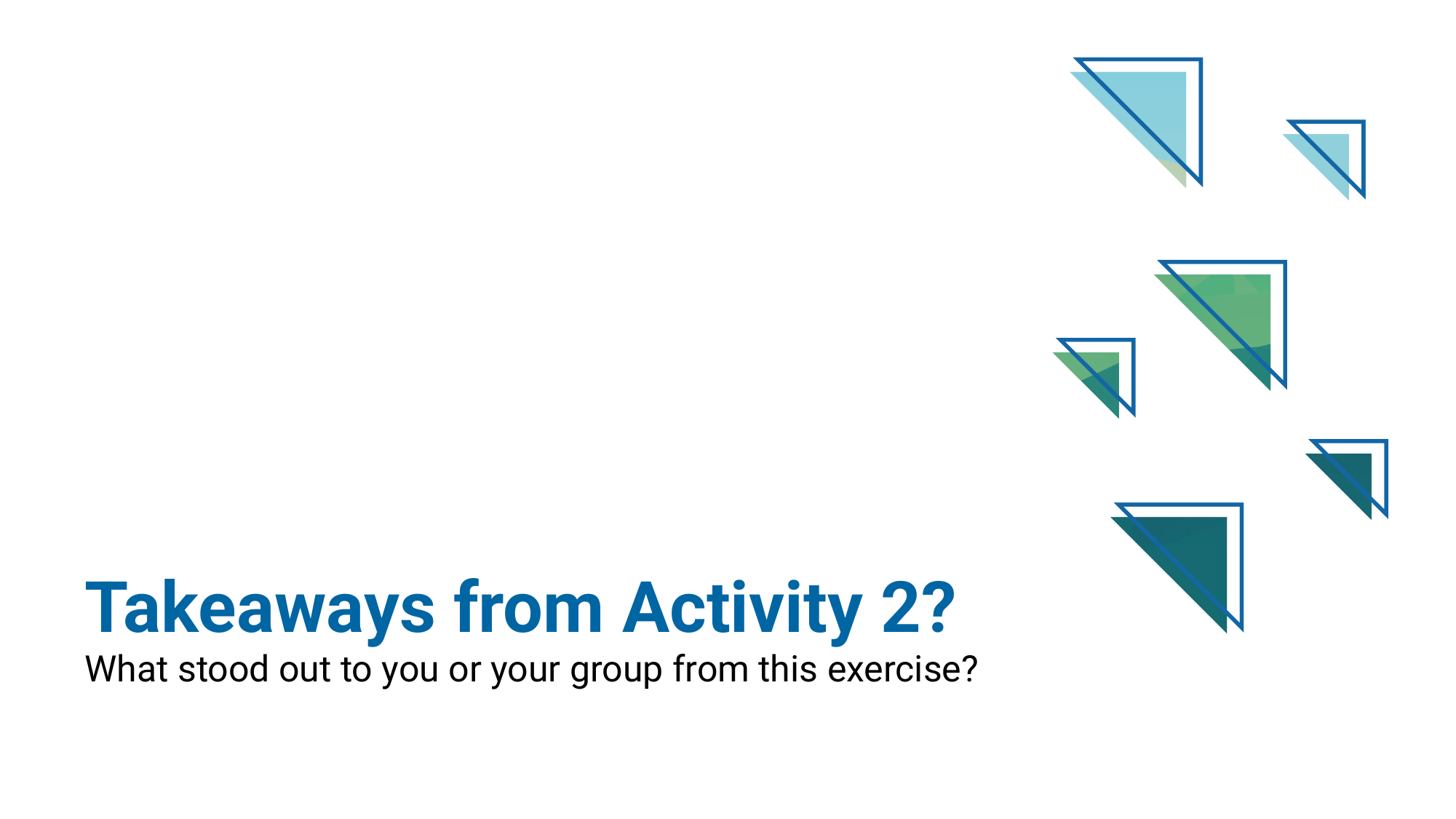

# Takeaways from Activity 2?
What stood out to you or your group from this exercise?